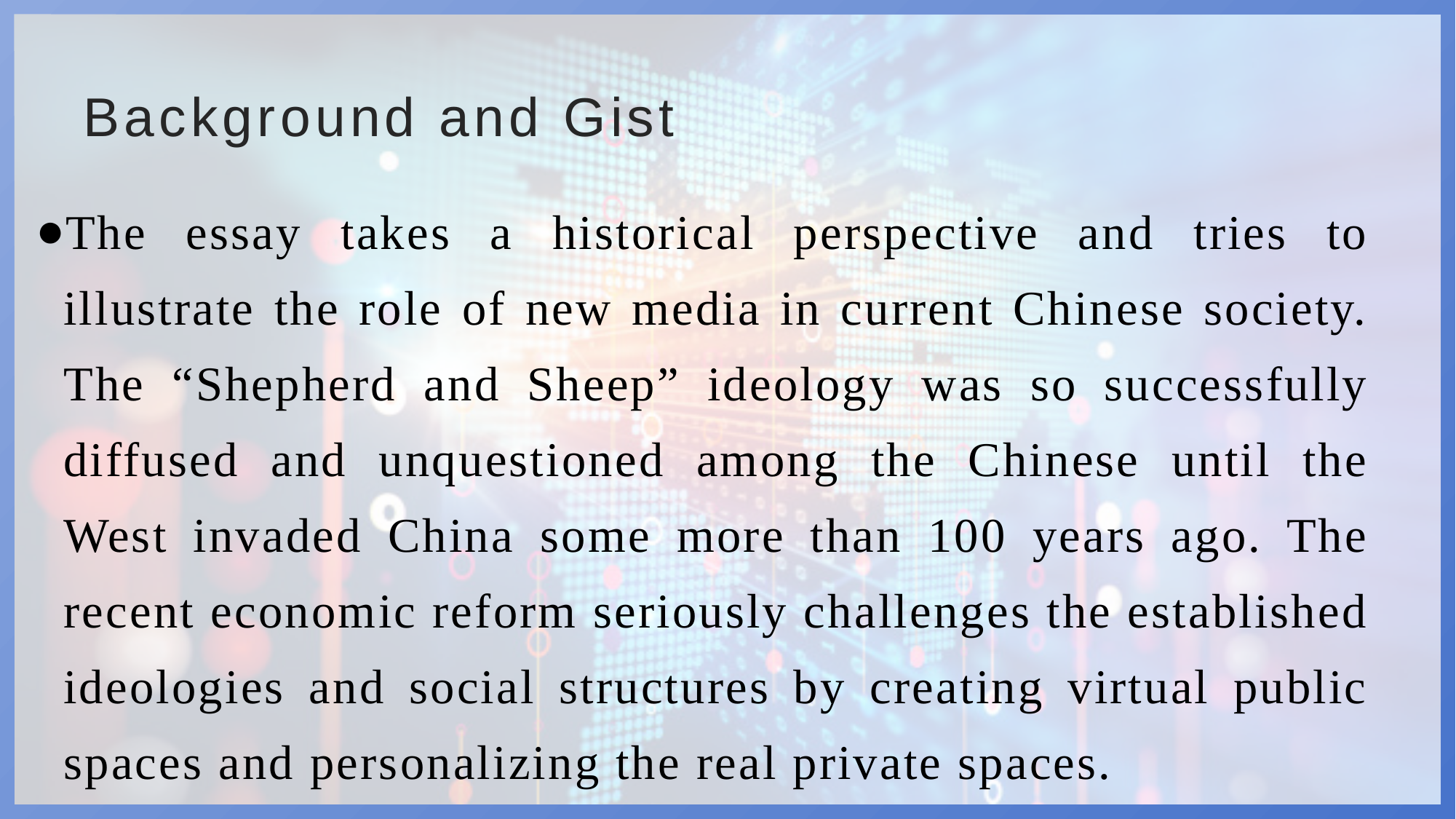

# Background and Gist
The essay takes a historical perspective and tries to illustrate the role of new media in current Chinese society. The “Shepherd and Sheep” ideology was so successfully diffused and unquestioned among the Chinese until the West invaded China some more than 100 years ago. The recent economic reform seriously challenges the established ideologies and social structures by creating virtual public spaces and personalizing the real private spaces.